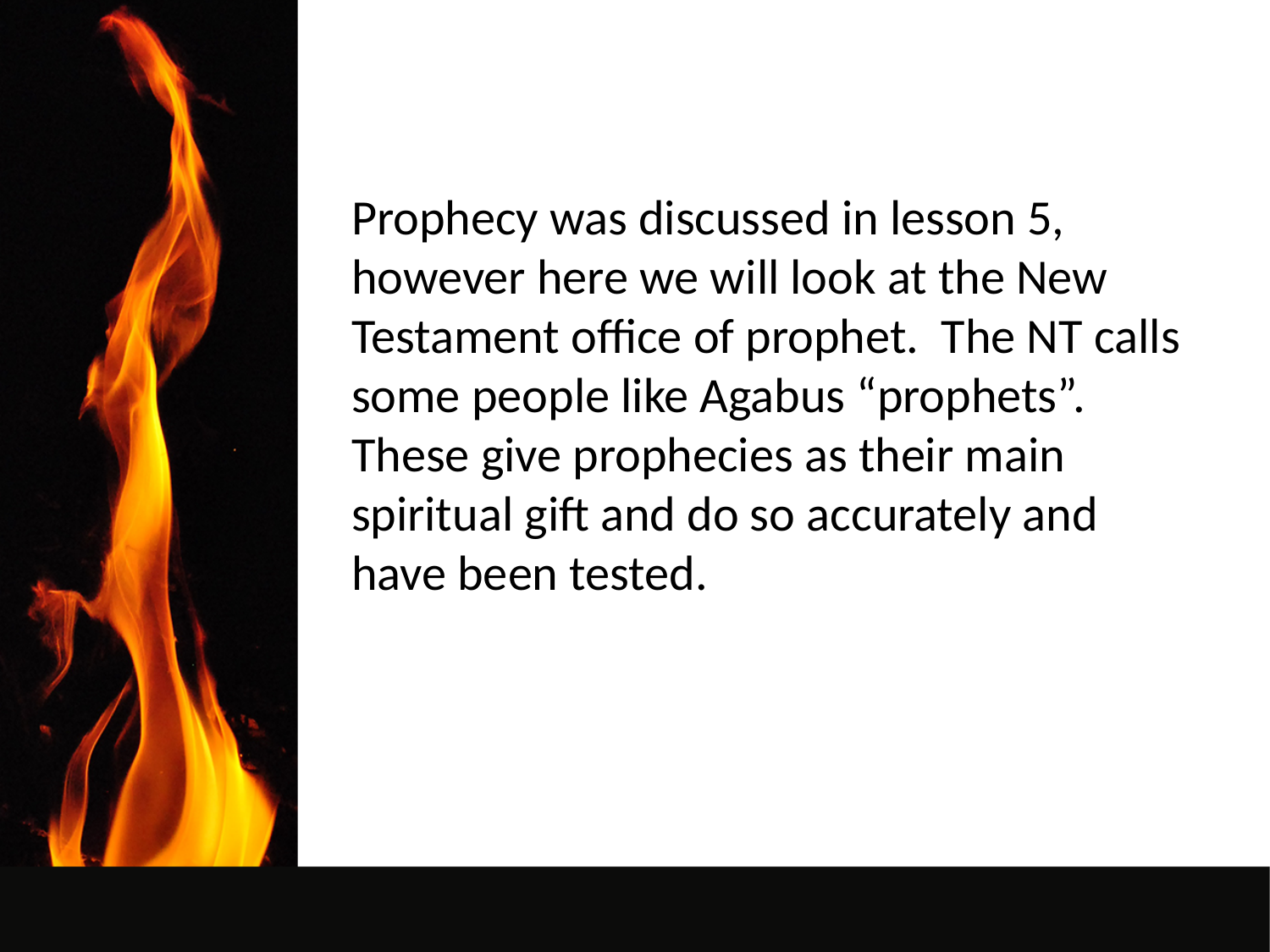

Prophecy was discussed in lesson 5, however here we will look at the New Testament office of prophet.  The NT calls some people like Agabus “prophets”. These give prophecies as their main spiritual gift and do so accurately and have been tested.